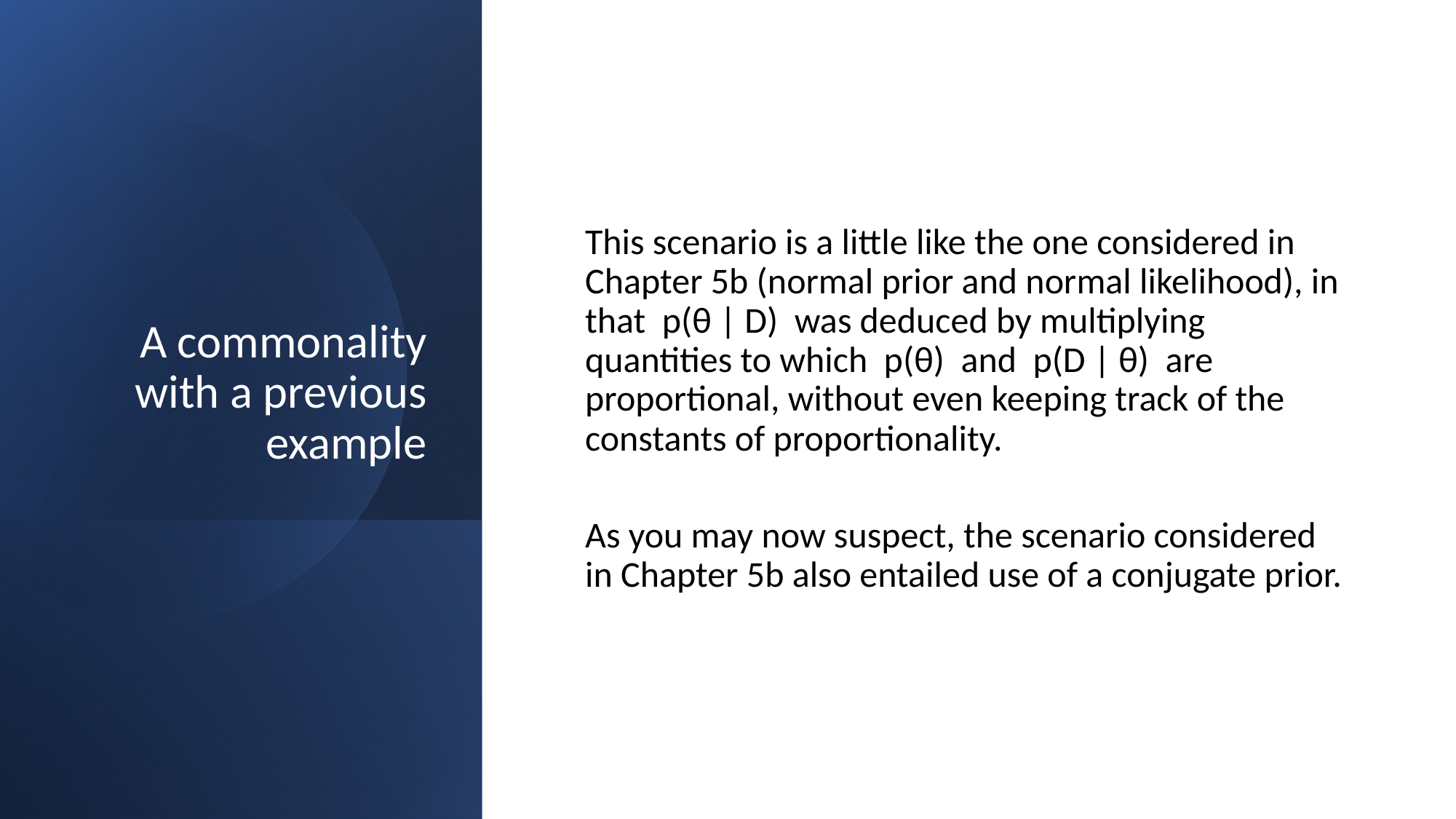

# A commonality with a previous example
This scenario is a little like the one considered in Chapter 5b (normal prior and normal likelihood), in that  p(θ | D)  was deduced by multiplying quantities to which  p(θ)  and  p(D | θ)  are proportional, without even keeping track of the constants of proportionality.

As you may now suspect, the scenario considered in Chapter 5b also entailed use of a conjugate prior.